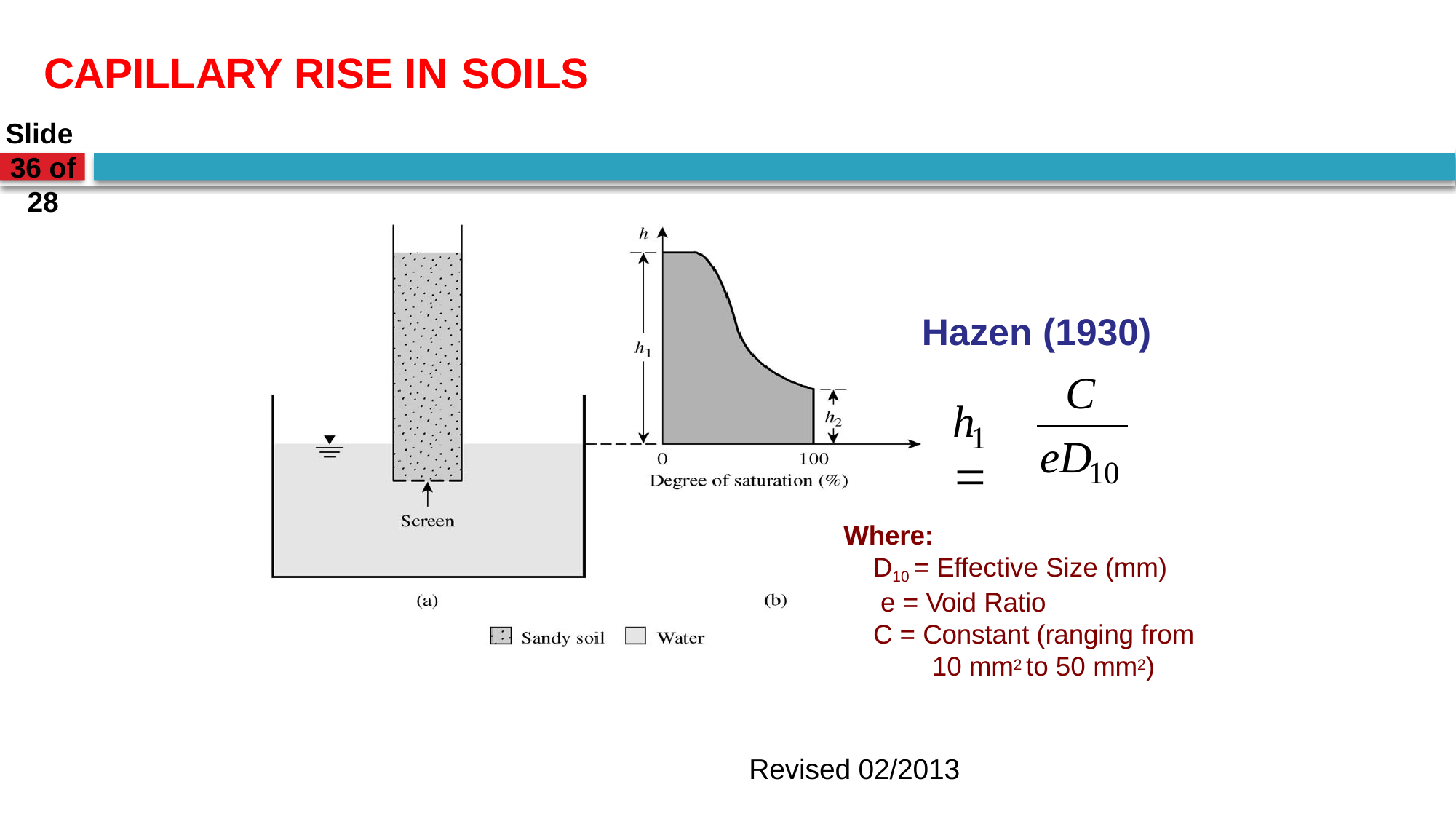

Revised 02/2013
Slide 36 of 28
# CAPILLARY RISE IN SOILS
14.330 SOIL MECHANICS  Effective Stress

Hazen (1930)
C
h	=
1

eD
10
Where:
D10 = Effective Size (mm)  e = Void Ratio
C = Constant (ranging from  10 mm2 to 50 mm2)